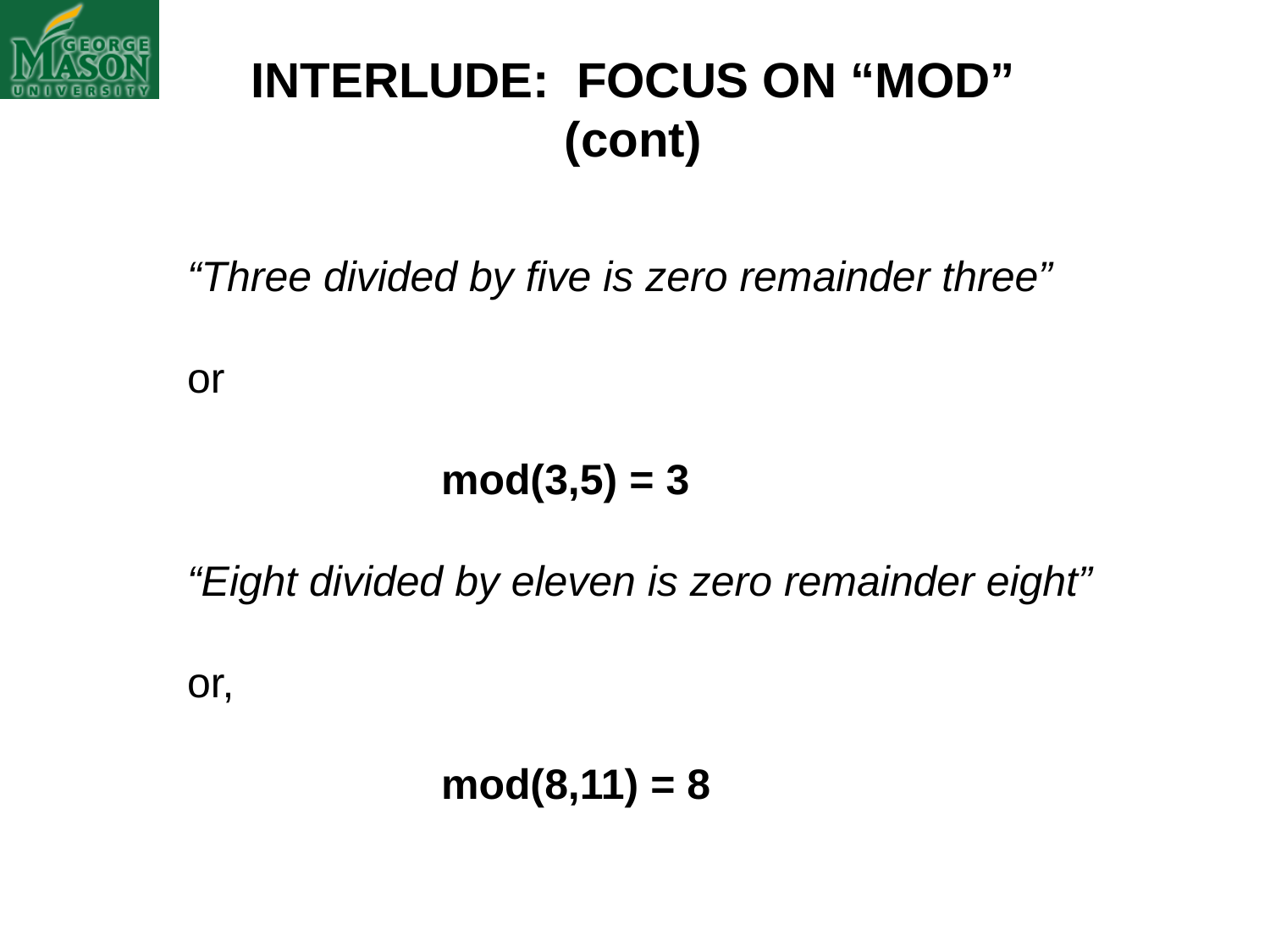

INTERLUDE:  FOCUS ON “MOD”
(cont)
“Three divided by five is zero remainder three”

or

		mod(3,5) = 3

“Eight divided by eleven is zero remainder eight”

or,

		mod(8,11) = 8